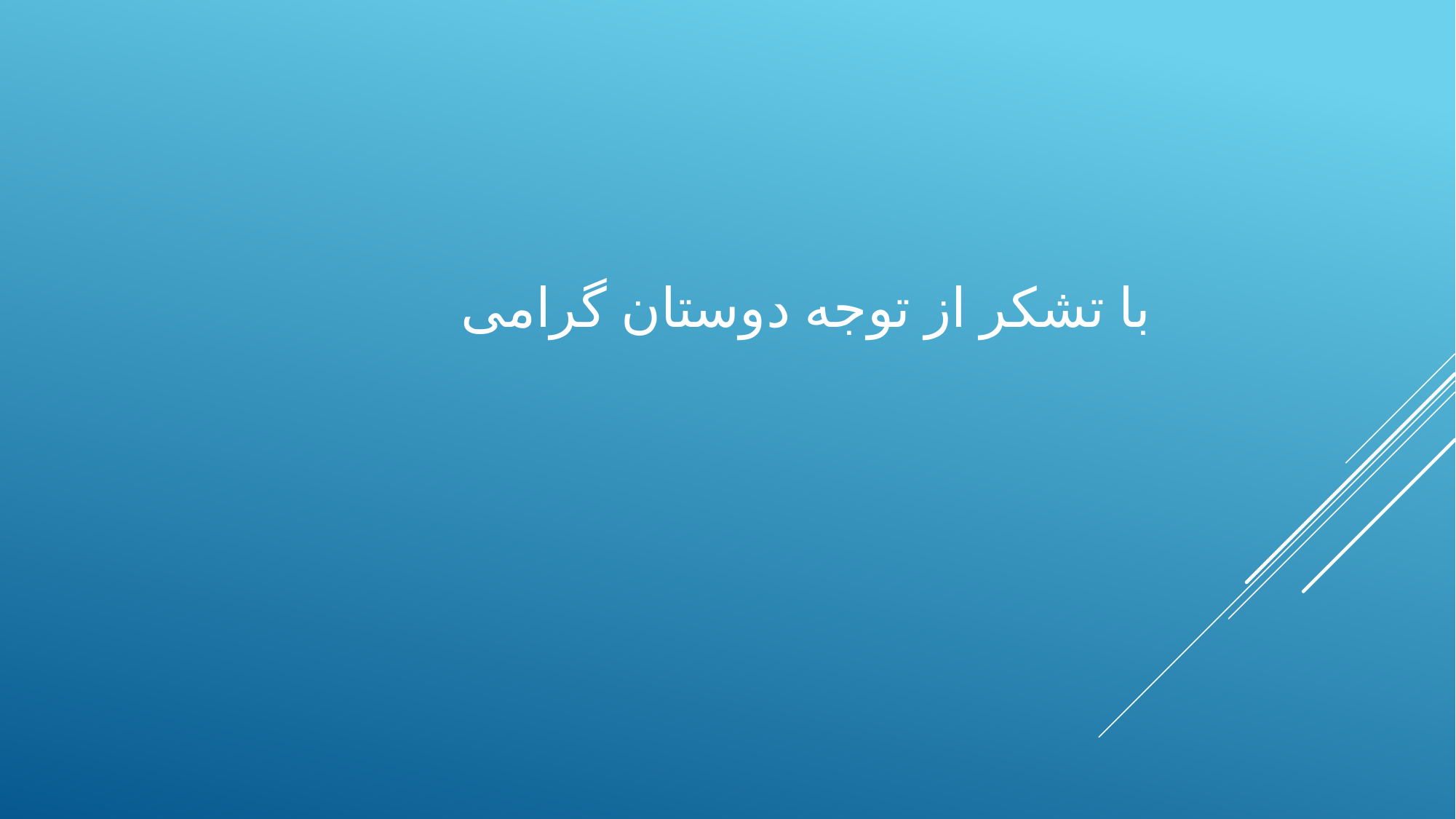

# با تشکر از توجه دوستان گرامی